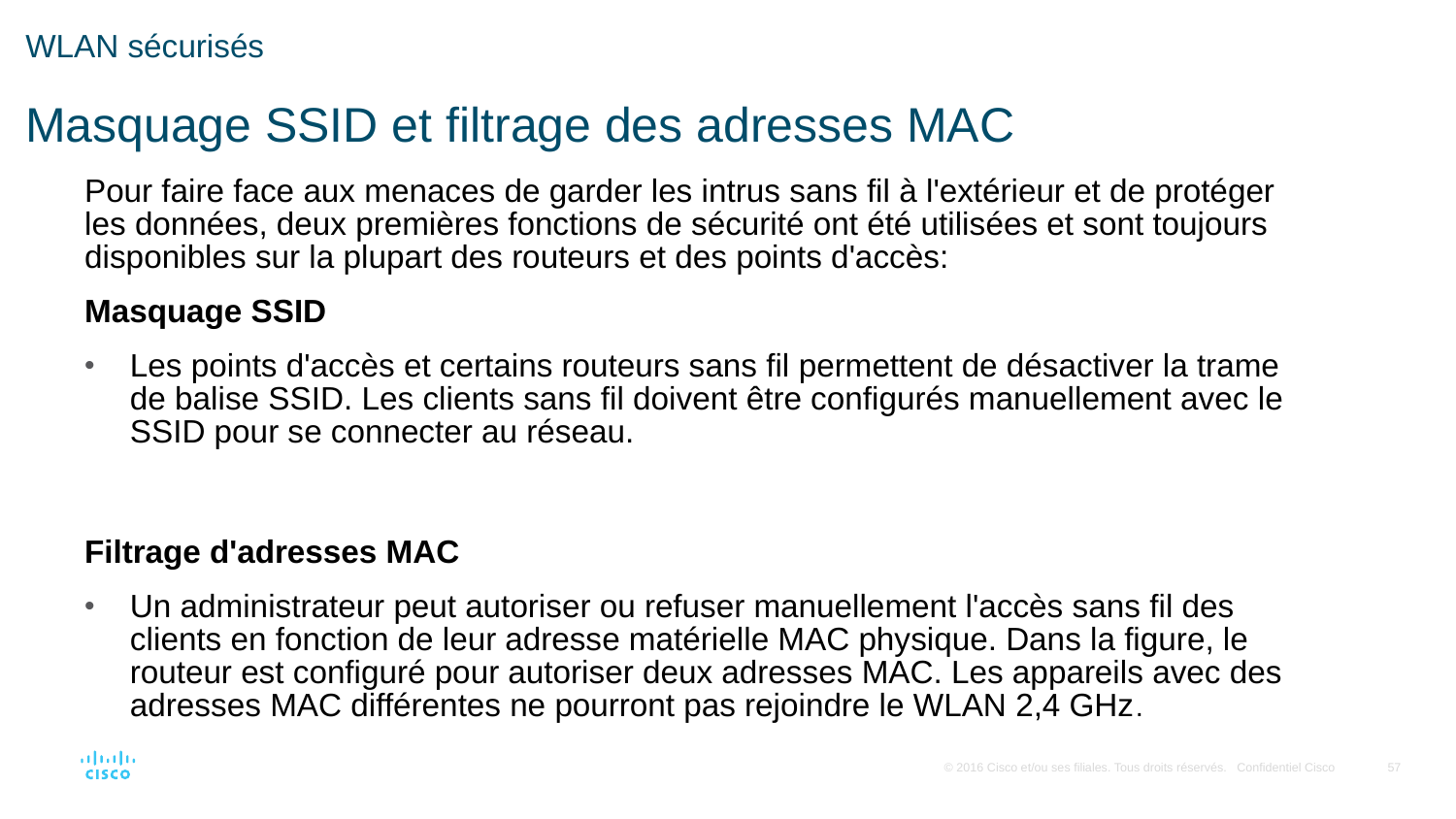

# WLAN sécurisés Masquage SSID et filtrage des adresses MAC
Pour faire face aux menaces de garder les intrus sans fil à l'extérieur et de protéger les données, deux premières fonctions de sécurité ont été utilisées et sont toujours disponibles sur la plupart des routeurs et des points d'accès:
Masquage SSID
Les points d'accès et certains routeurs sans fil permettent de désactiver la trame de balise SSID. Les clients sans fil doivent être configurés manuellement avec le SSID pour se connecter au réseau.

Filtrage d'adresses MAC
Un administrateur peut autoriser ou refuser manuellement l'accès sans fil des clients en fonction de leur adresse matérielle MAC physique. Dans la figure, le routeur est configuré pour autoriser deux adresses MAC. Les appareils avec des adresses MAC différentes ne pourront pas rejoindre le WLAN 2,4 GHz.